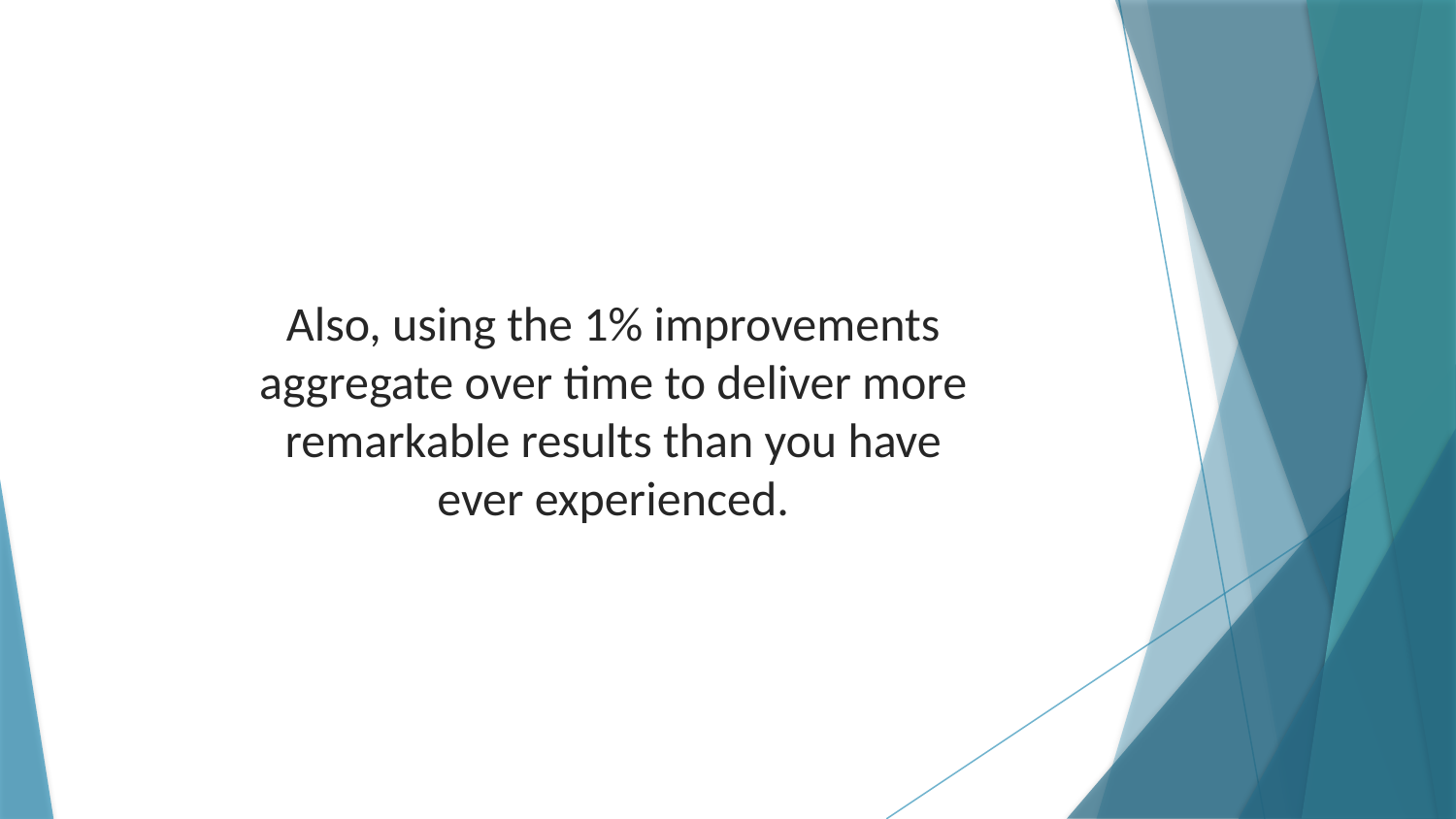

Also, using the 1% improvements aggregate over time to deliver more remarkable results than you have ever experienced.